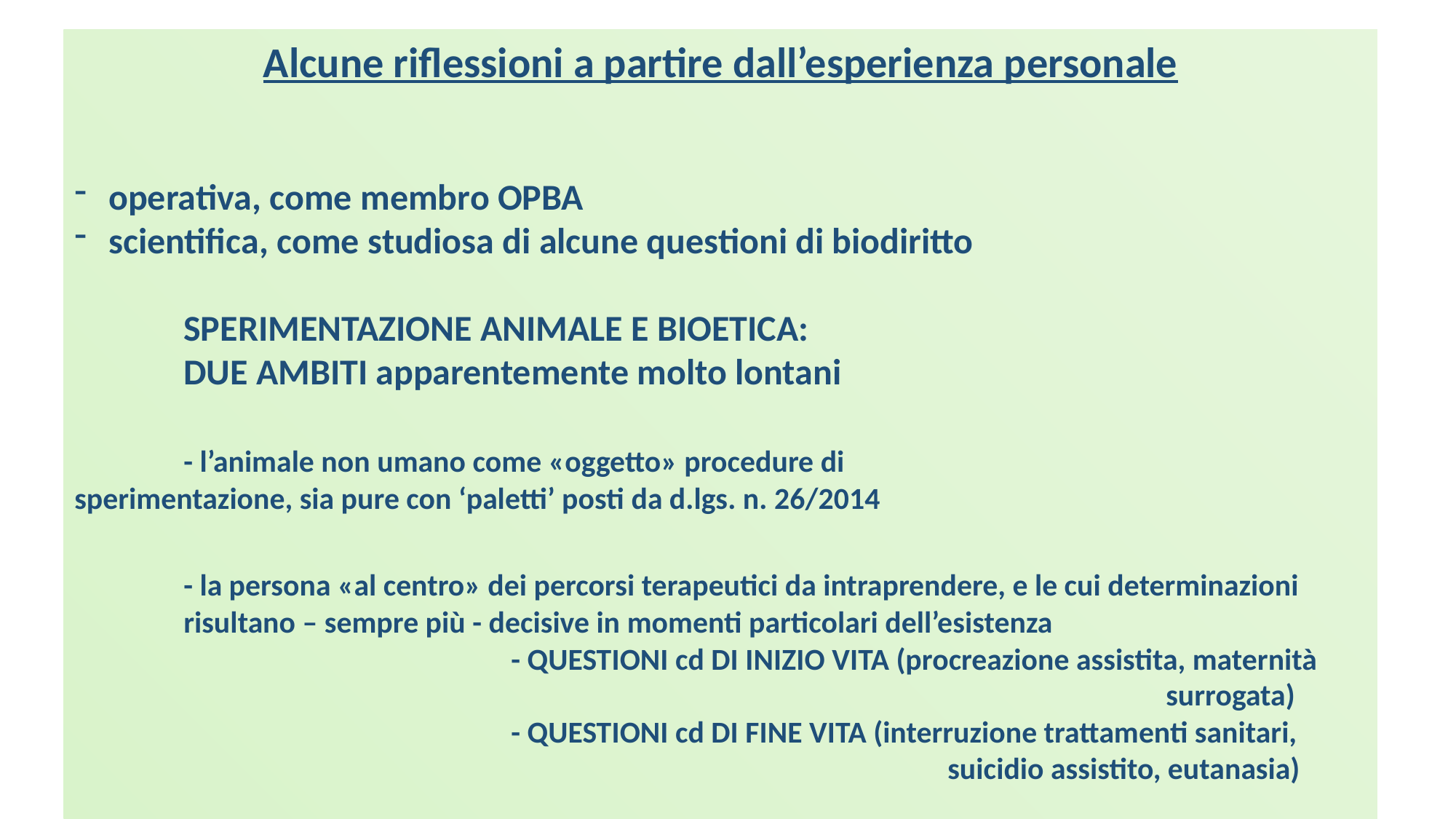

Alcune riflessioni a partire dall’esperienza personale

operativa, come membro OPBA
scientifica, come studiosa di alcune questioni di biodiritto

	SPERIMENTAZIONE ANIMALE E BIOETICA:
	DUE AMBITI apparentemente molto lontani

	- l’animale non umano come «oggetto» procedure di  			sperimentazione, sia pure con ‘paletti’ posti da d.lgs. n. 26/2014

	- la persona «al centro» dei percorsi terapeutici da intraprendere, e le cui determinazioni 	risultano – sempre più - decisive in momenti particolari dell’esistenza
				- QUESTIONI cd DI INIZIO VITA (procreazione assistita, maternità 										surrogata)
				- QUESTIONI cd DI FINE VITA (interruzione trattamenti sanitari, 								suicidio assistito, eutanasia)